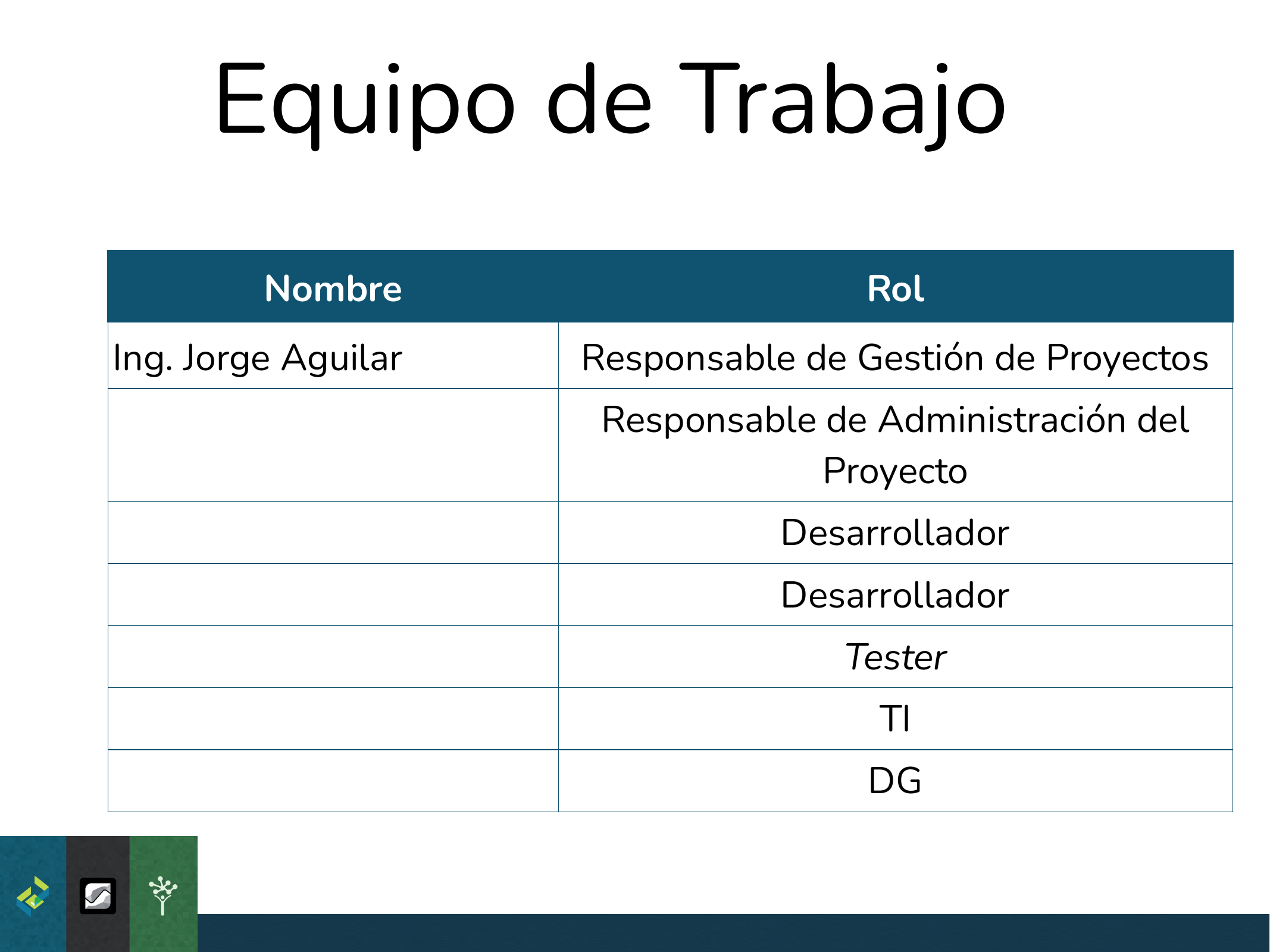

Equipo de Trabajo
| Nombre | Rol |
| --- | --- |
| Ing. Jorge Aguilar | Responsable de Gestión de Proyectos |
|  | Responsable de Administración del Proyecto |
|  | Desarrollador |
|  | Desarrollador |
|  | Tester |
|  | TI |
|  | DG |